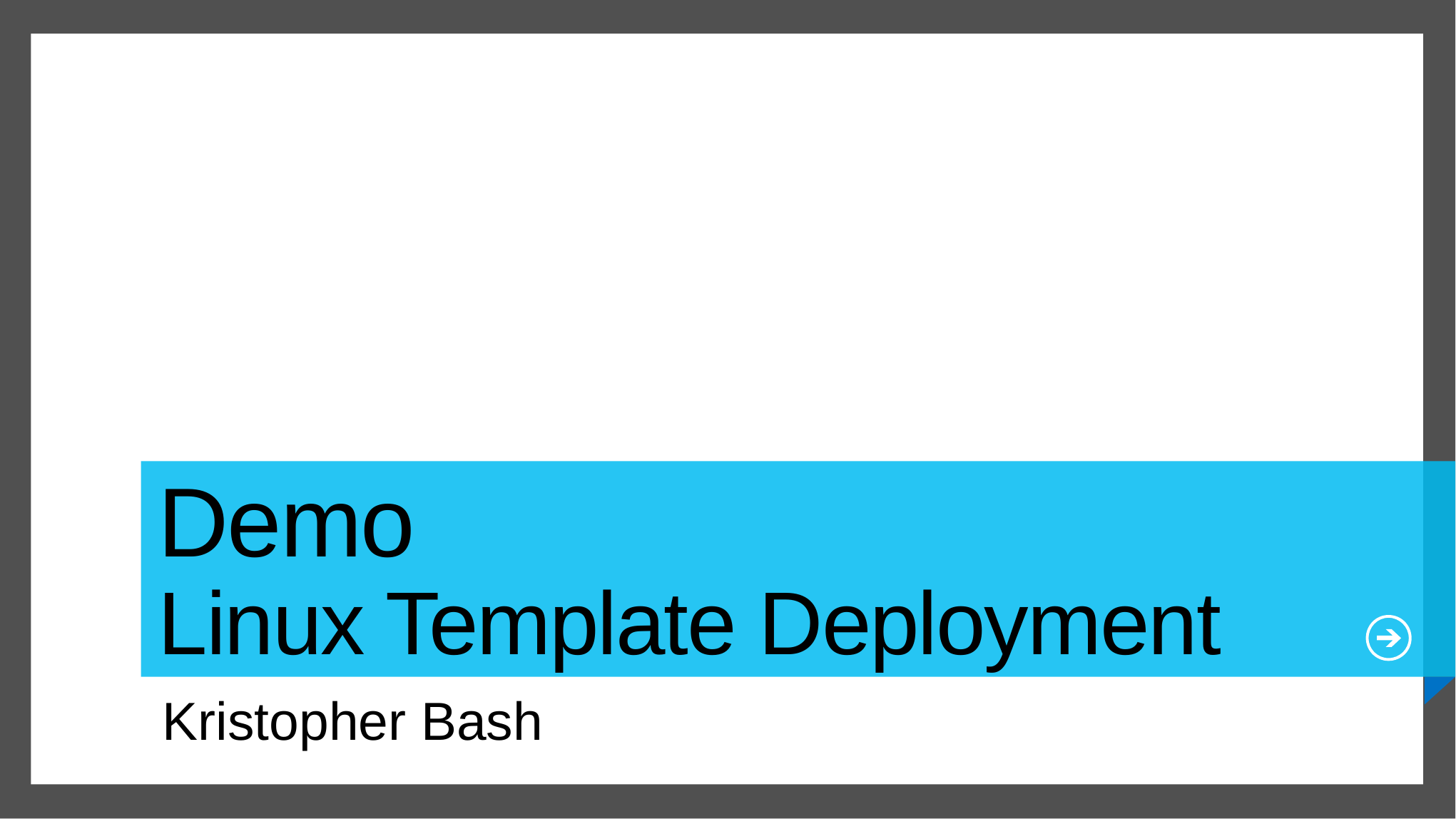

# Demo Linux Template Deployment
Kristopher Bash